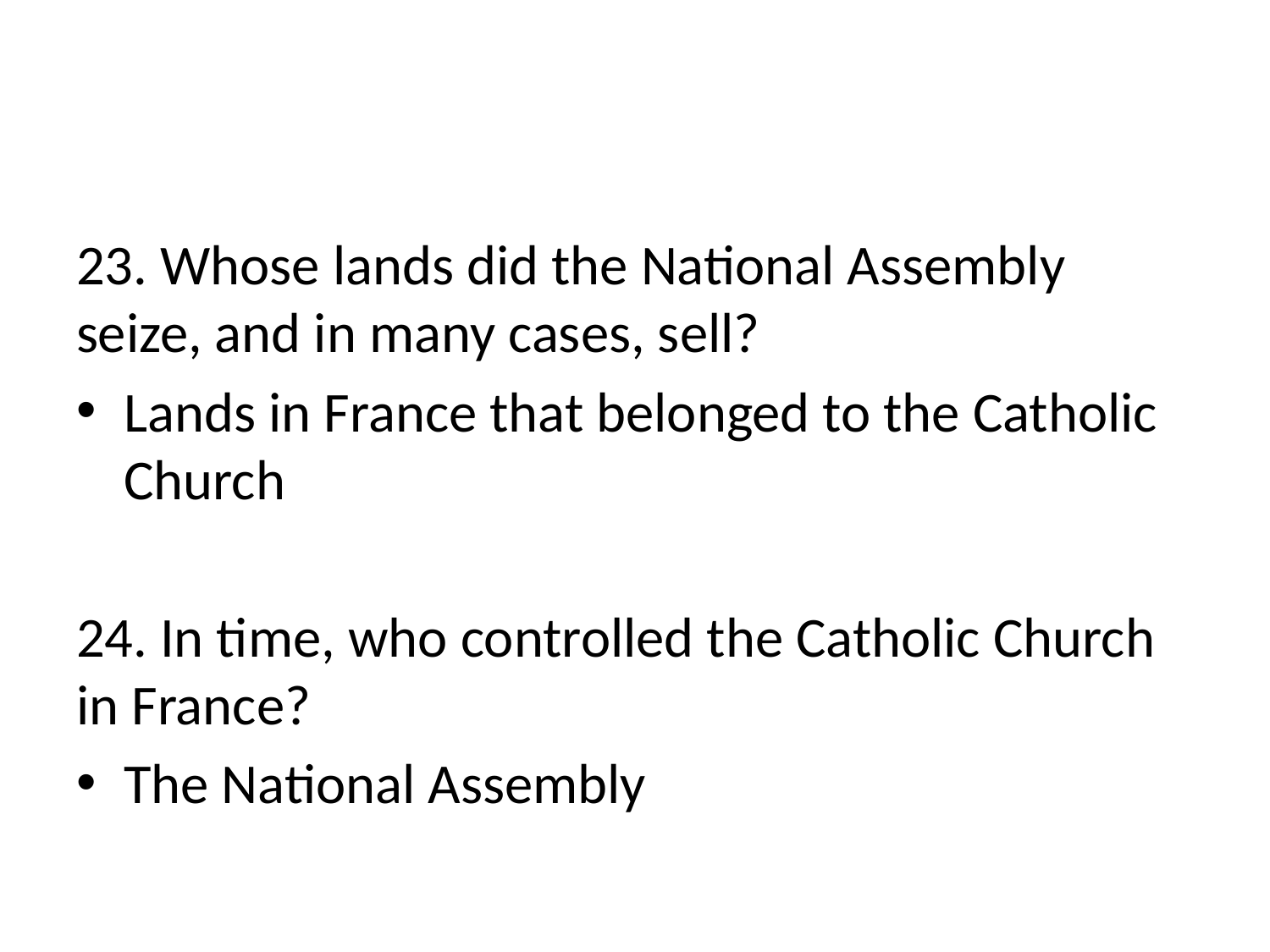

#
23. Whose lands did the National Assembly seize, and in many cases, sell?
Lands in France that belonged to the Catholic Church

24. In time, who controlled the Catholic Church in France?
The National Assembly